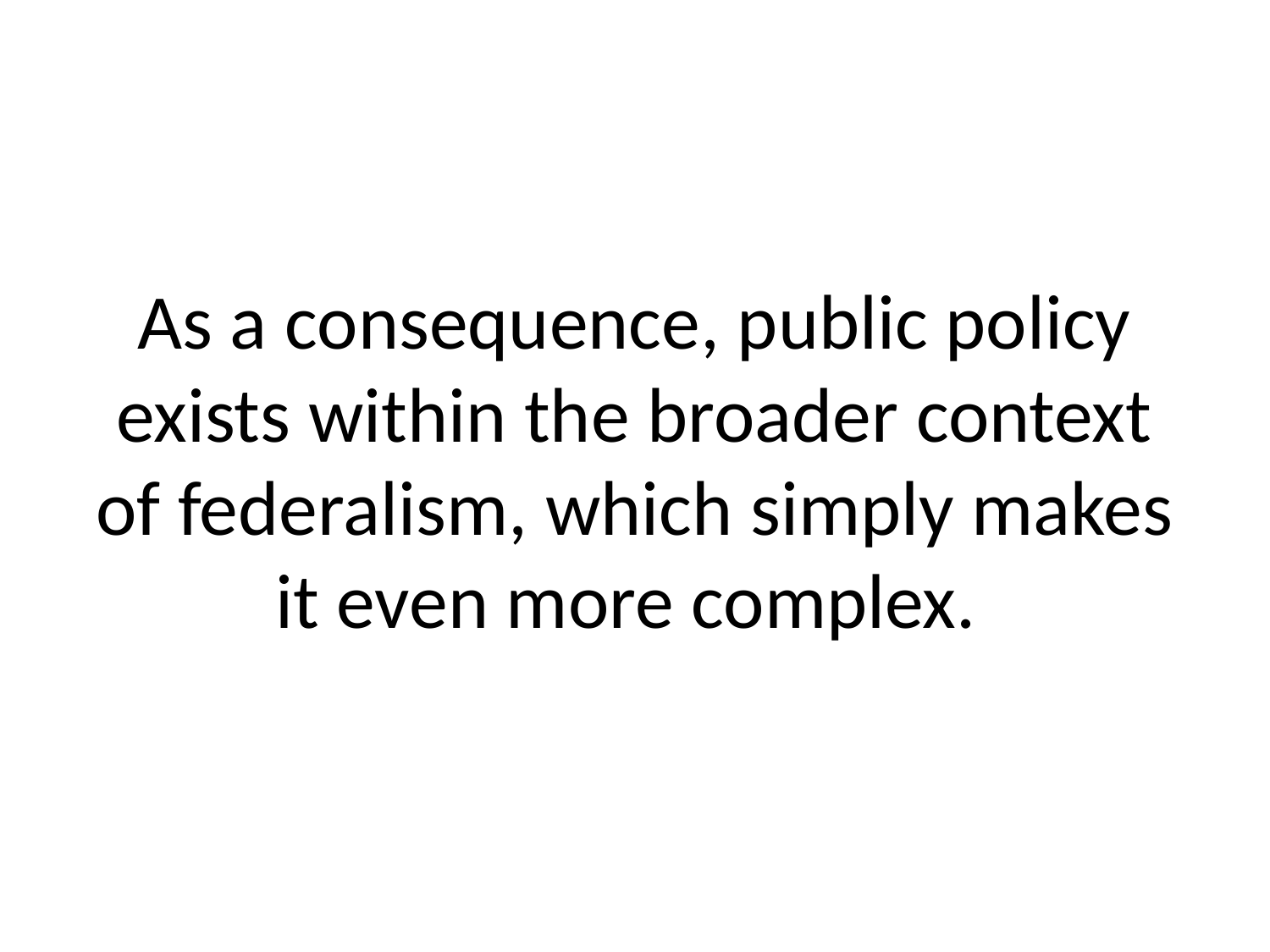

# As a consequence, public policy exists within the broader context of federalism, which simply makes it even more complex.